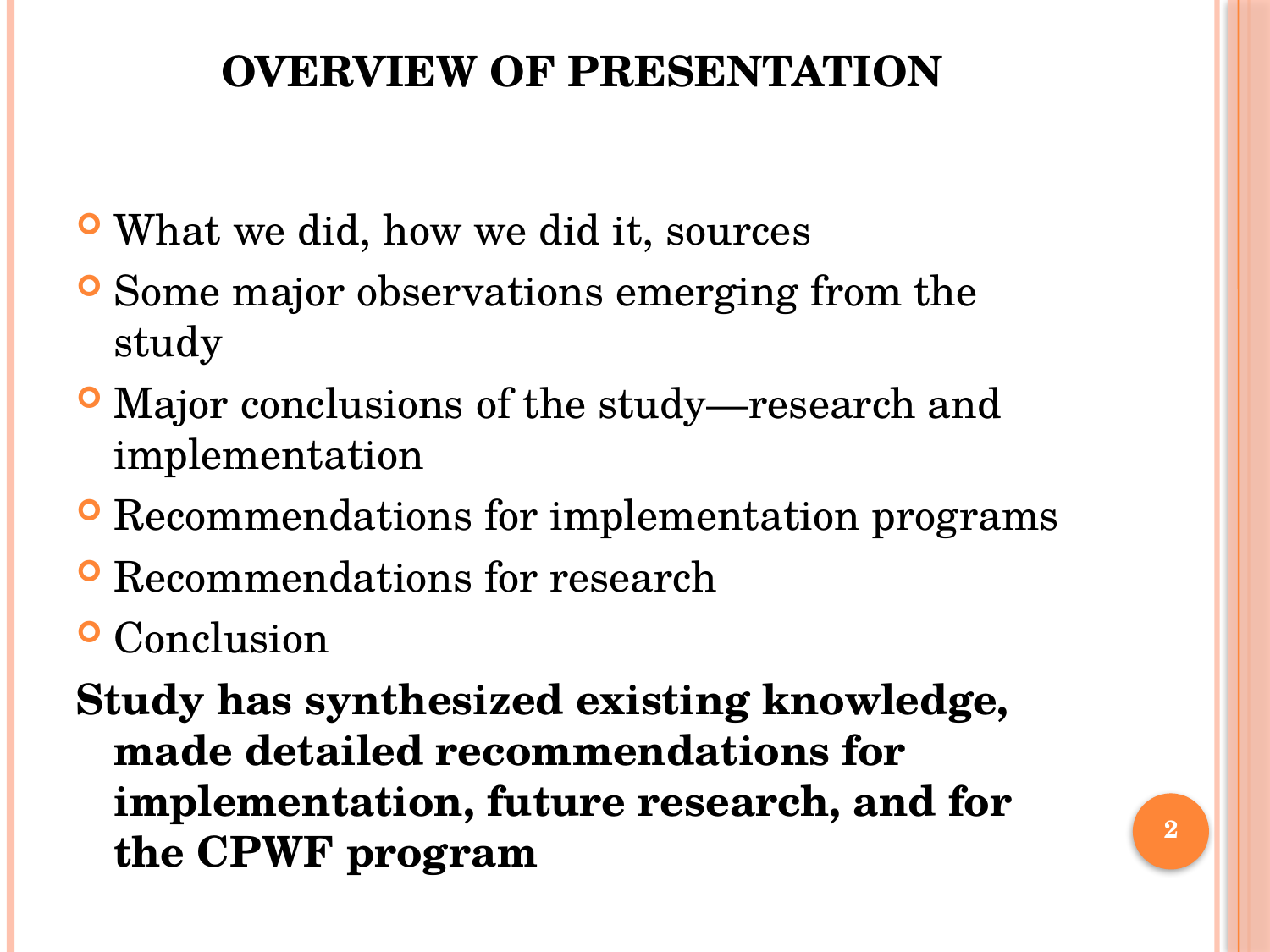

# Overview of presentation
What we did, how we did it, sources
Some major observations emerging from the study
Major conclusions of the study—research and implementation
Recommendations for implementation programs
Recommendations for research
Conclusion
Study has synthesized existing knowledge, made detailed recommendations for implementation, future research, and for the CPWF program
2